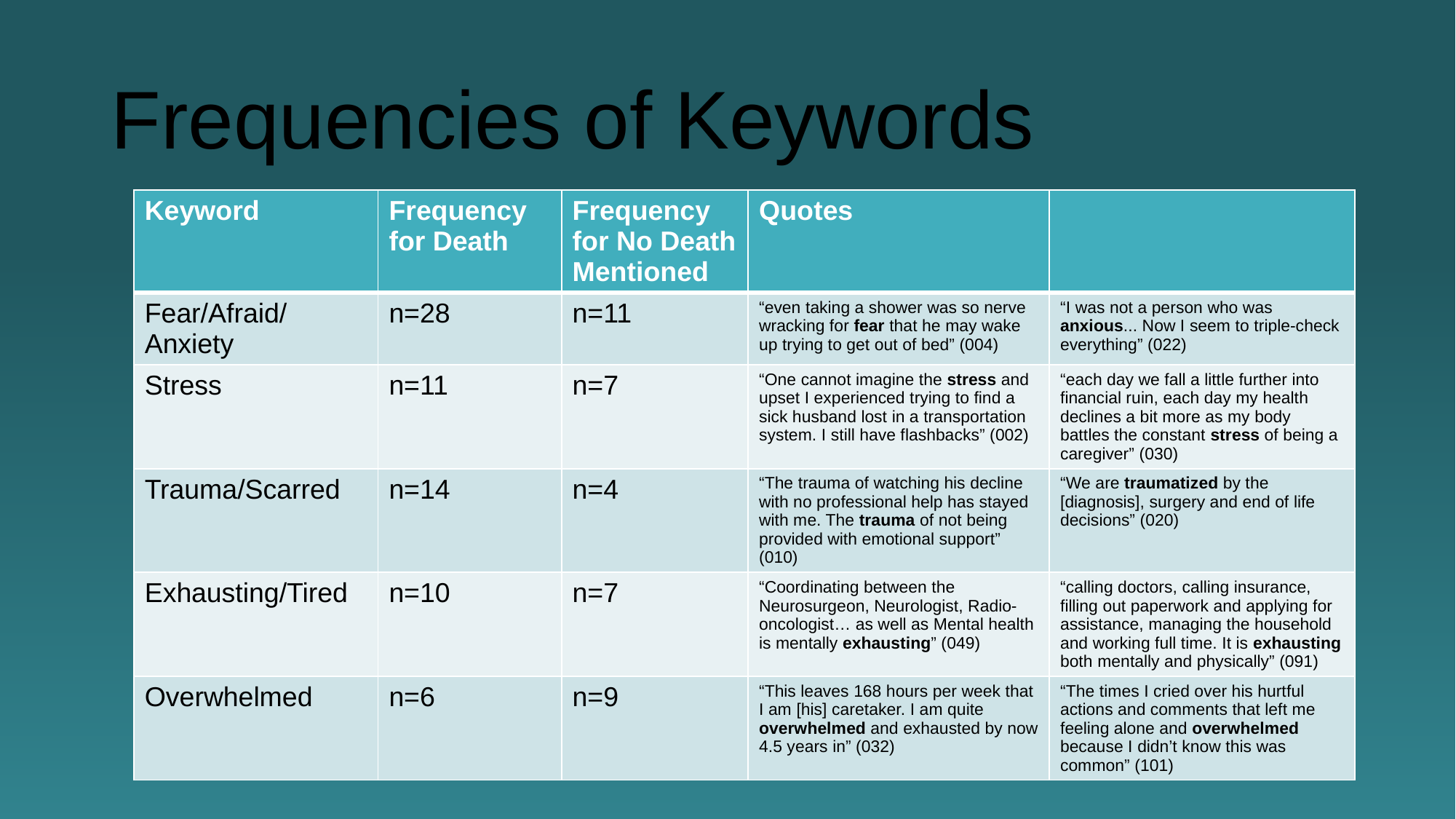

# Frequencies of Keywords
| Keyword | Frequency for Death | Frequency for No Death Mentioned | Quotes |  |
| --- | --- | --- | --- | --- |
| Fear/Afraid/Anxiety | n=28 | n=11 | “even taking a shower was so nerve wracking for fear that he may wake up trying to get out of bed” (004) | “I was not a person who was anxious... Now I seem to triple-check everything” (022) |
| Stress | n=11 | n=7 | “One cannot imagine the stress and upset I experienced trying to find a sick husband lost in a transportation system. I still have flashbacks” (002) | “each day we fall a little further into financial ruin, each day my health declines a bit more as my body battles the constant stress of being a caregiver” (030) |
| Trauma/Scarred | n=14 | n=4 | “The trauma of watching his decline with no professional help has stayed with me. The trauma of not being provided with emotional support” (010) | “We are traumatized by the [diagnosis], surgery and end of life decisions” (020) |
| Exhausting/Tired | n=10 | n=7 | “Coordinating between the Neurosurgeon, Neurologist, Radio-oncologist… as well as Mental health is mentally exhausting” (049) | “calling doctors, calling insurance, filling out paperwork and applying for assistance, managing the household and working full time. It is exhausting both mentally and physically” (091) |
| Overwhelmed | n=6 | n=9 | “This leaves 168 hours per week that I am [his] caretaker. I am quite overwhelmed and exhausted by now 4.5 years in” (032) | “The times I cried over his hurtful actions and comments that left me feeling alone and overwhelmed because I didn’t know this was common” (101) |